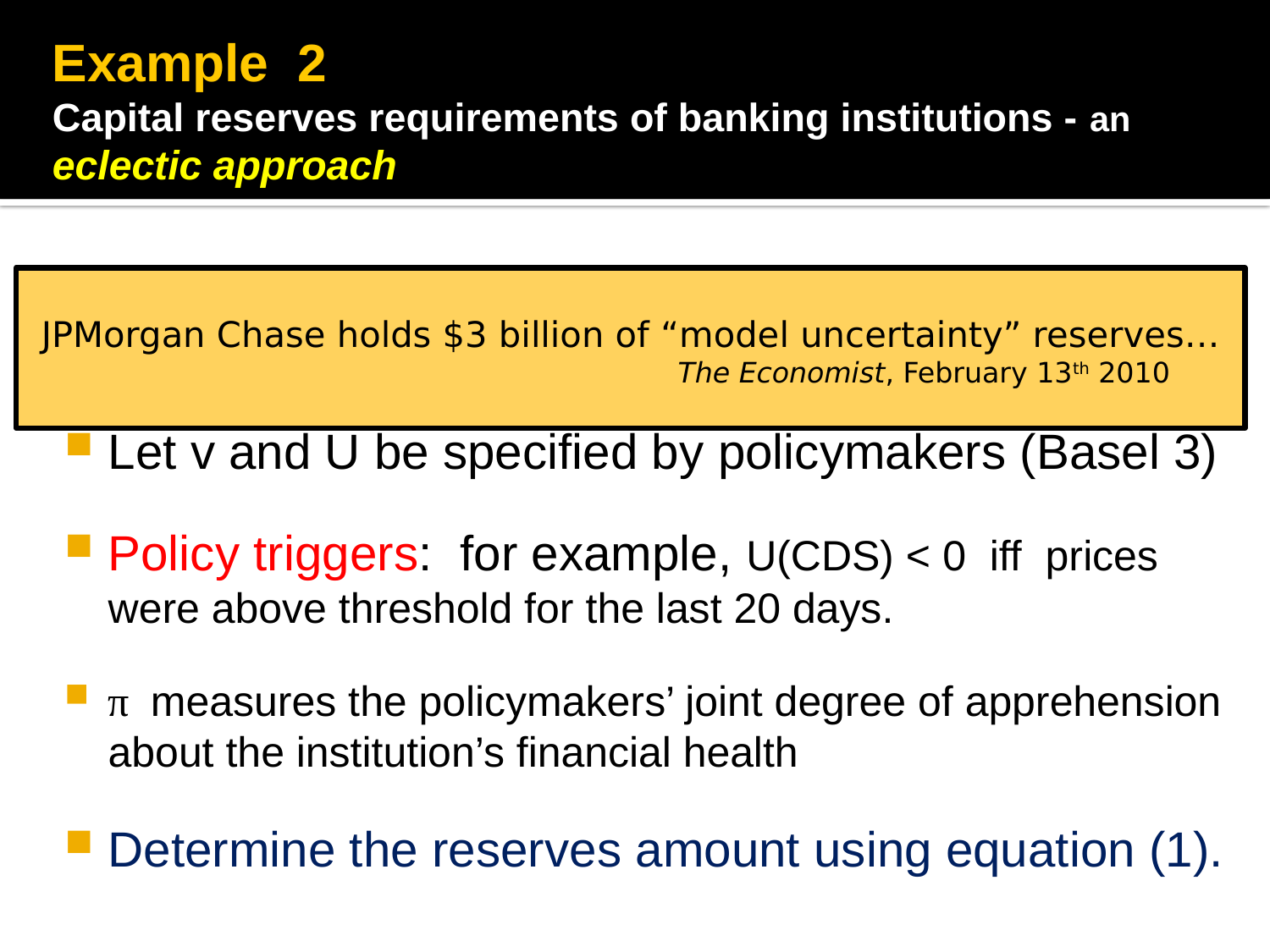

# Example  2 Capital reserves requirements of banking institutions - an eclectic approach
“Scenarios”:  credit rating agencies, credit default swaps, value-at-risk schemes, etc.

Let v and U be specified by policymakers (Basel 3)

Policy triggers:  for example, U(CDS) < 0  iff  prices were above threshold for the last 20 days.

π  measures the policymakers’ joint degree of apprehension about the institution’s financial health

Determine the reserves amount using equation (1).

JPMorgan Chase holds $3 billion of “model uncertainty” reserves…
The Economist, February 13th 2010